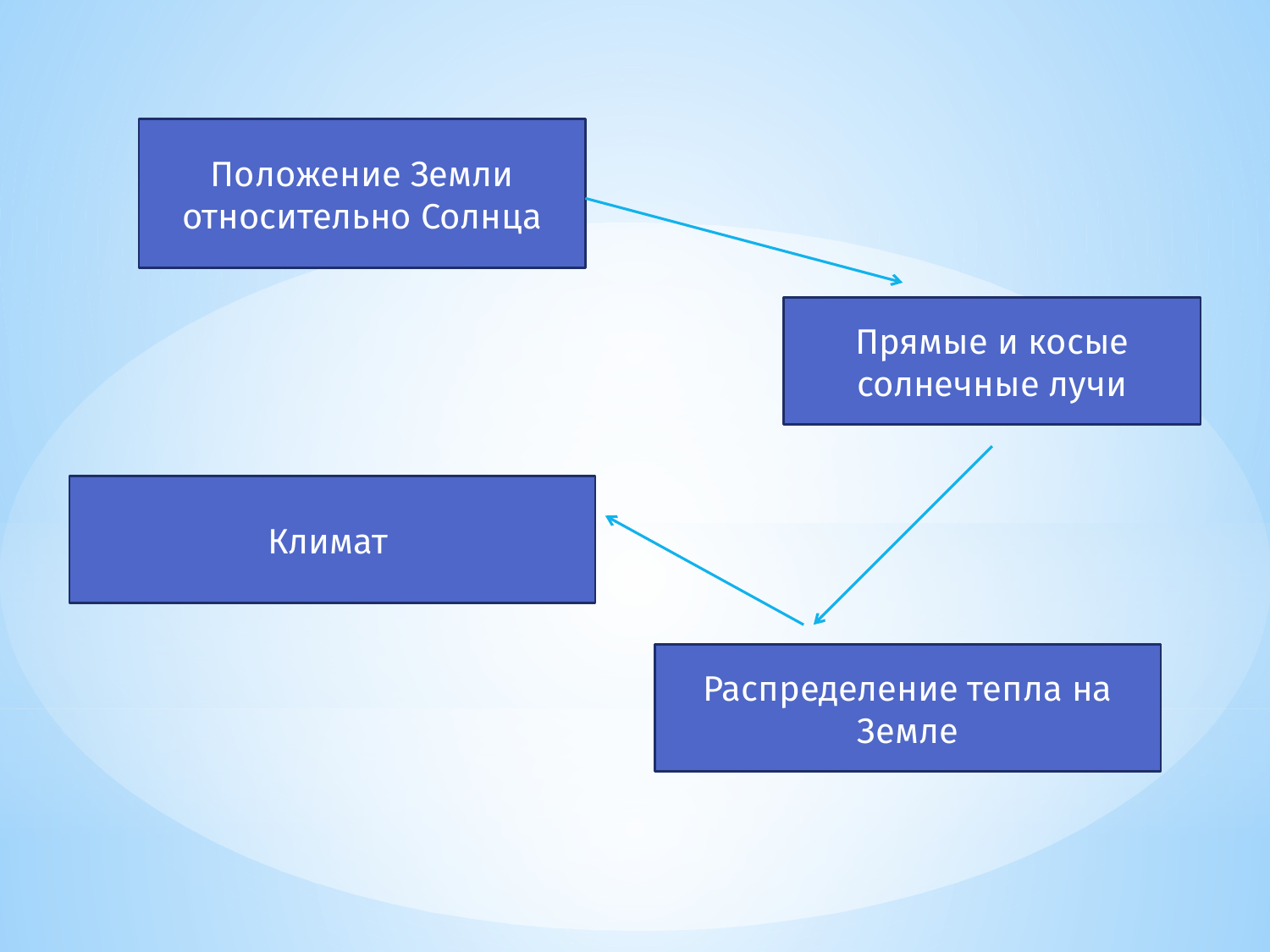

Положение Земли относительно Солнца
Прямые и косые солнечные лучи
Климат
Распределение тепла на Земле